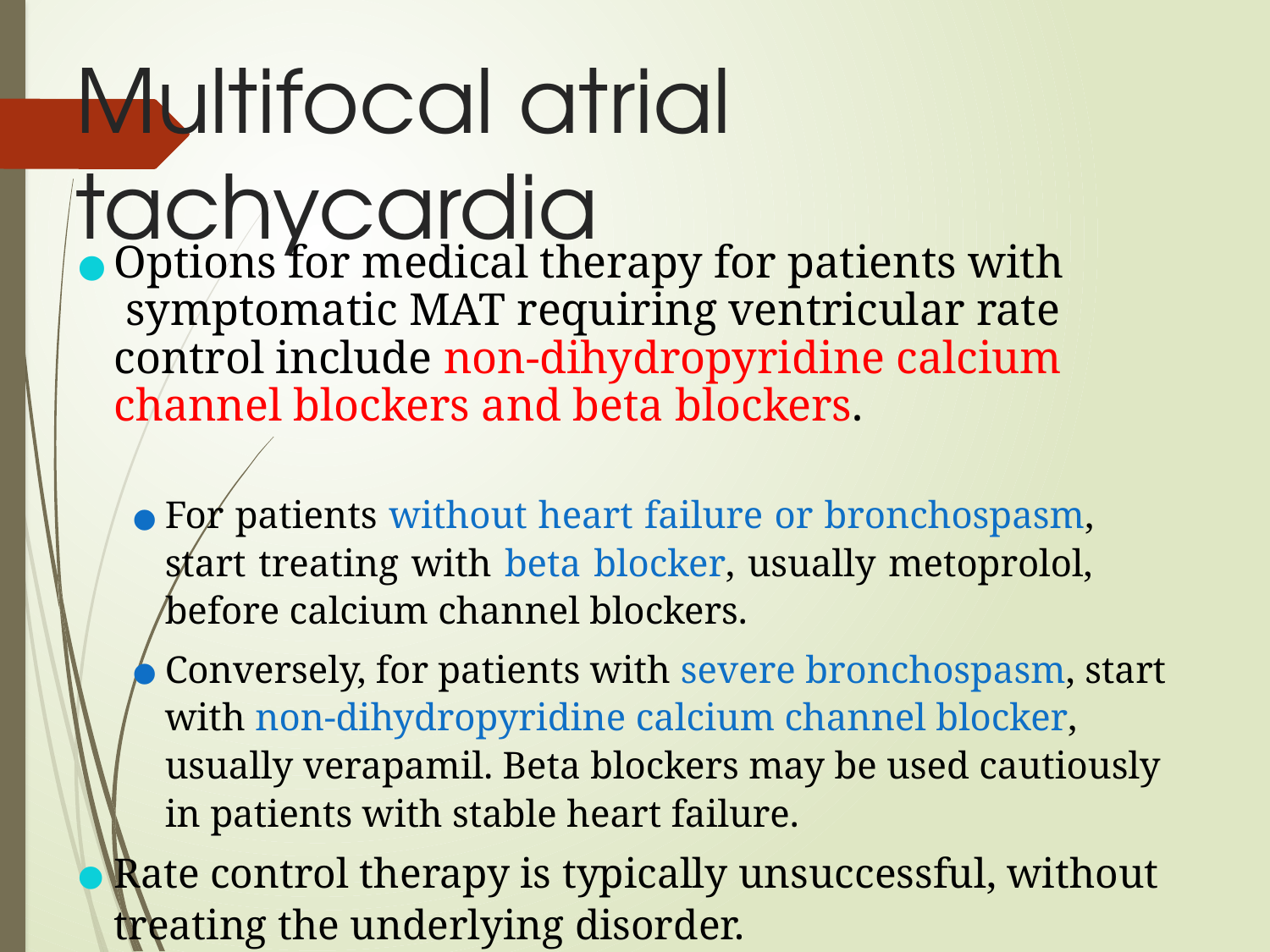

# Multifocal atrial tachycardia
Options for medical therapy for patients with  symptomatic MAT requiring ventricular rate  control include non-dihydropyridine calcium  channel blockers and beta blockers.

For patients without heart failure or bronchospasm,  start treating with beta blocker, usually metoprolol,  before calcium channel blockers.
Conversely, for patients with severe bronchospasm, start  with non-dihydropyridine calcium channel blocker,  usually verapamil. Beta blockers may be used cautiously  in patients with stable heart failure.
Rate control therapy is typically unsuccessful, without  treating the underlying disorder.